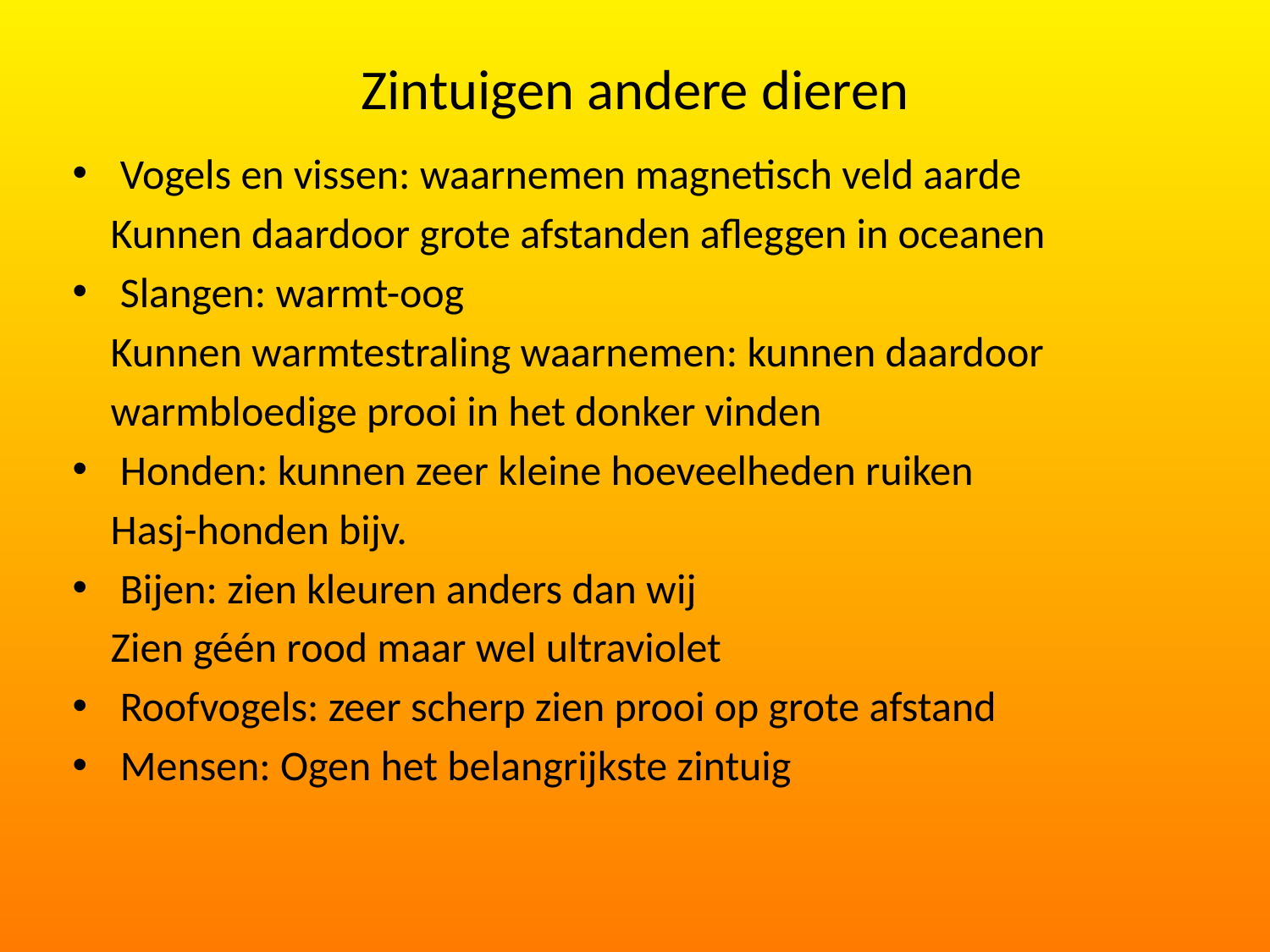

# Zintuigen andere dieren
Vogels en vissen: waarnemen magnetisch veld aarde
    Kunnen daardoor grote afstanden afleggen in oceanen
Slangen: warmt-oog
    Kunnen warmtestraling waarnemen: kunnen daardoor
    warmbloedige prooi in het donker vinden
Honden: kunnen zeer kleine hoeveelheden ruiken
    Hasj-honden bijv.
Bijen: zien kleuren anders dan wij
    Zien géén rood maar wel ultraviolet
Roofvogels: zeer scherp zien prooi op grote afstand
Mensen: Ogen het belangrijkste zintuig